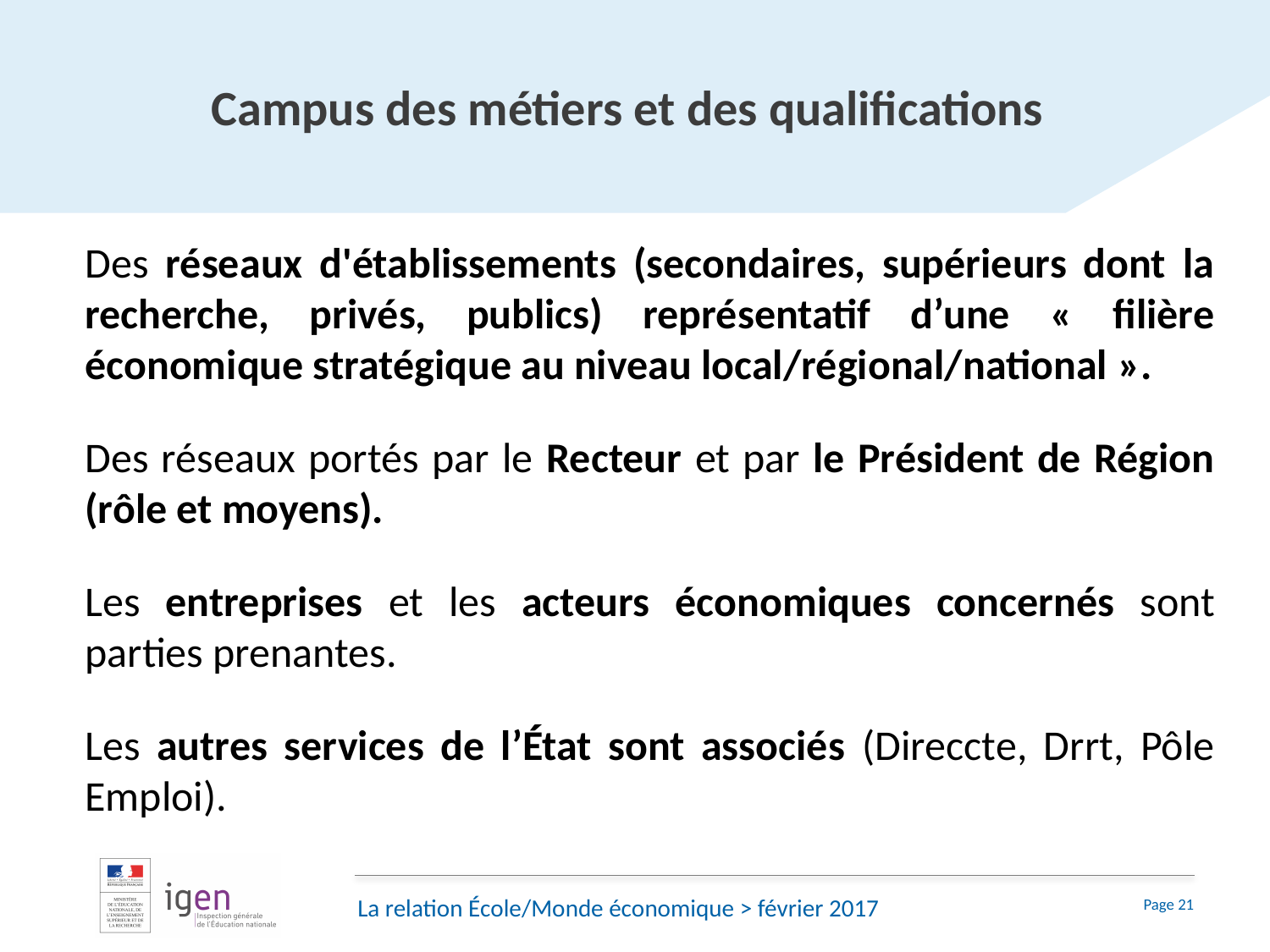

# Campus des métiers et des qualifications
Des réseaux d'établissements (secondaires, supérieurs dont la recherche, privés, publics) représentatif d’une « filière économique stratégique au niveau local/régional/national ».

Des réseaux portés par le Recteur et par le Président de Région (rôle et moyens).

Les entreprises et les acteurs économiques concernés sont parties prenantes.

Les autres services de l’État sont associés (Direccte, Drrt, Pôle Emploi).

21